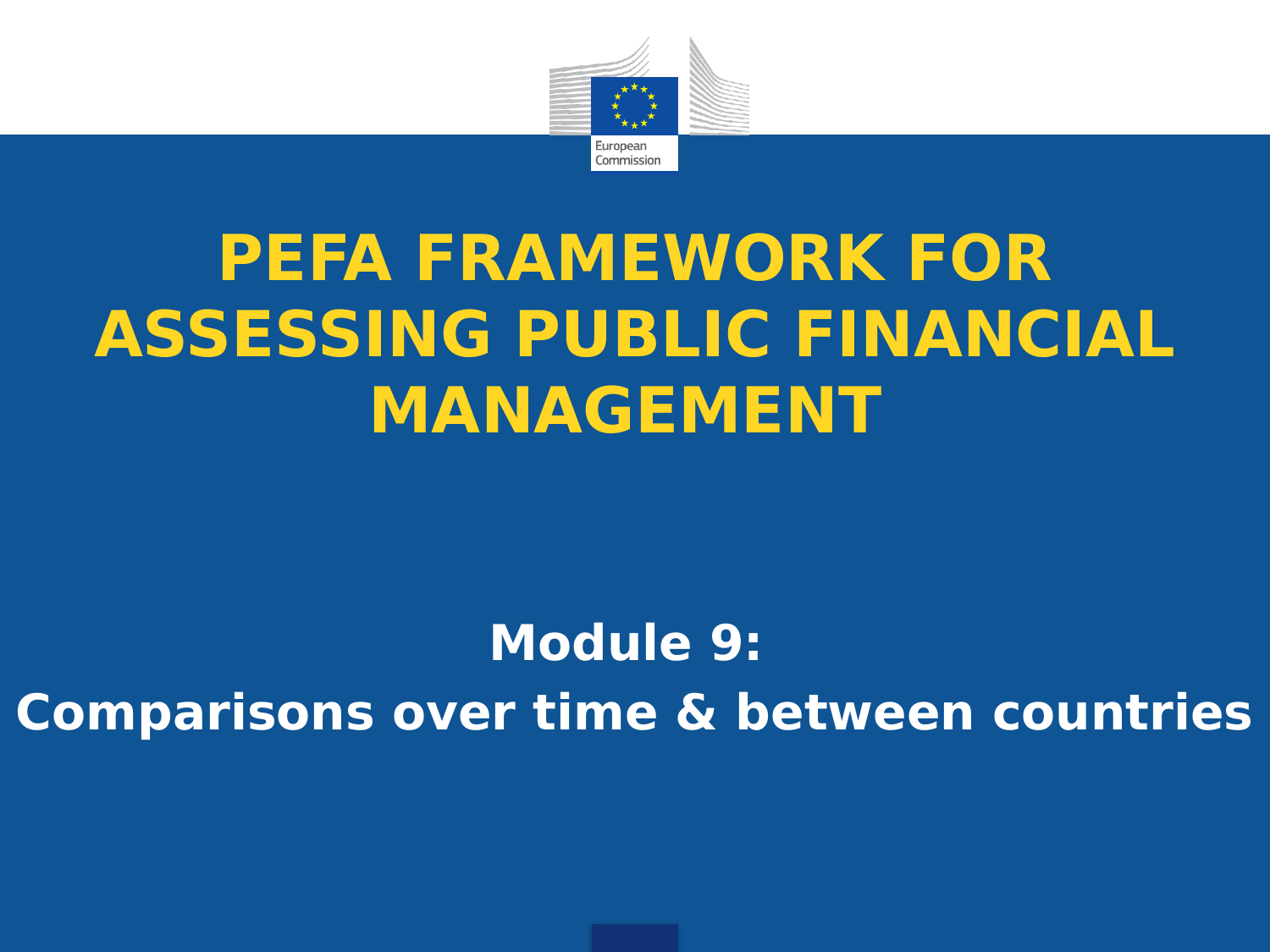

# PEFA FRAMEWORK FOR ASSESSING PUBLIC FINANCIAL MANAGEMENT

Module 9:
Comparisons over time & between countries